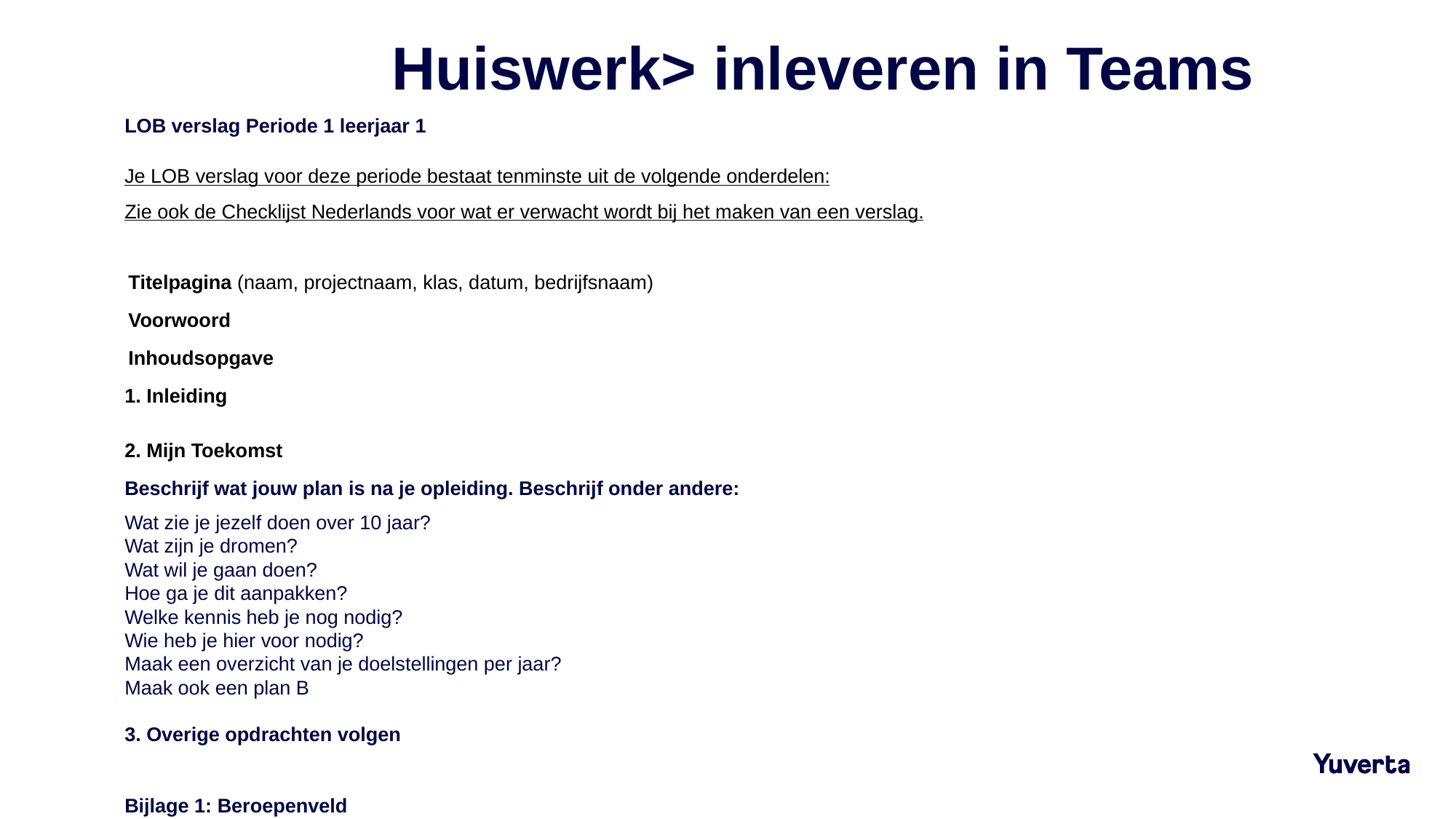

# Huiswerk> inleveren in Teams
LOB verslag Periode 1 leerjaar 1

Je LOB verslag voor deze periode bestaat tenminste uit de volgende onderdelen:
Zie ook de Checklijst Nederlands voor wat er verwacht wordt bij het maken van een verslag.

Titelpagina (naam, projectnaam, klas, datum, bedrijfsnaam)
Voorwoord
Inhoudsopgave
1. Inleiding

2. Mijn Toekomst
Beschrijf wat jouw plan is na je opleiding. Beschrijf onder andere:
Wat zie je jezelf doen over 10 jaar?
Wat zijn je dromen?
Wat wil je gaan doen?
Hoe ga je dit aanpakken?
Welke kennis heb je nog nodig?
Wie heb je hier voor nodig?
Maak een overzicht van je doelstellingen per jaar?
Maak ook een plan B

3. Overige opdrachten volgen

Bijlage 1: Beroepenveld